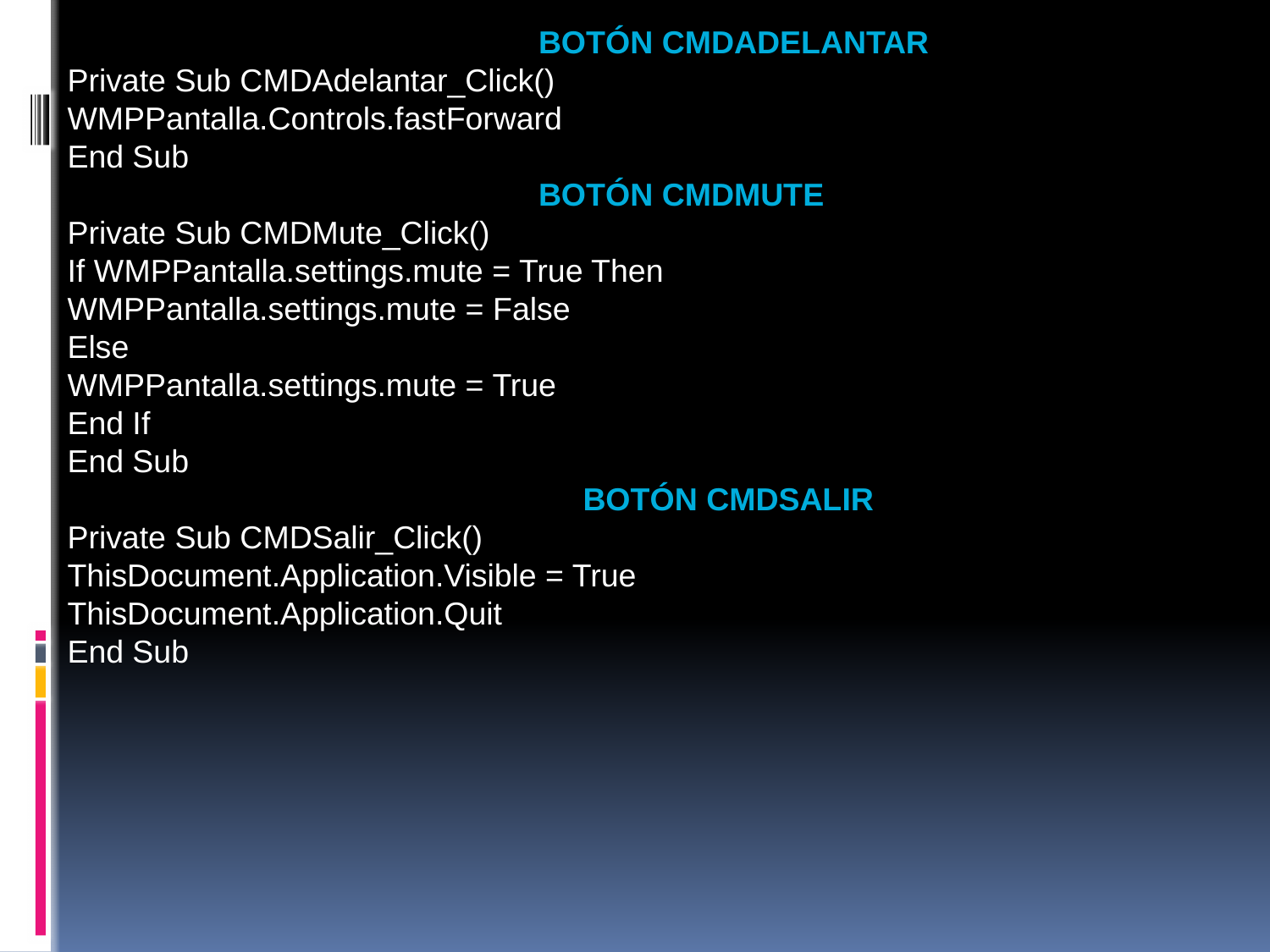

Botón CMDAdelantar
Private Sub CMDAdelantar_Click()
WMPPantalla.Controls.fastForward
End Sub
                                                     Botón CMDMute
Private Sub CMDMute_Click()
If WMPPantalla.settings.mute = True Then
WMPPantalla.settings.mute = False
Else
WMPPantalla.settings.mute = True
End If
End Sub
                                                          Botón CMDSalir
Private Sub CMDSalir_Click()
ThisDocument.Application.Visible = True
ThisDocument.Application.Quit
End Sub